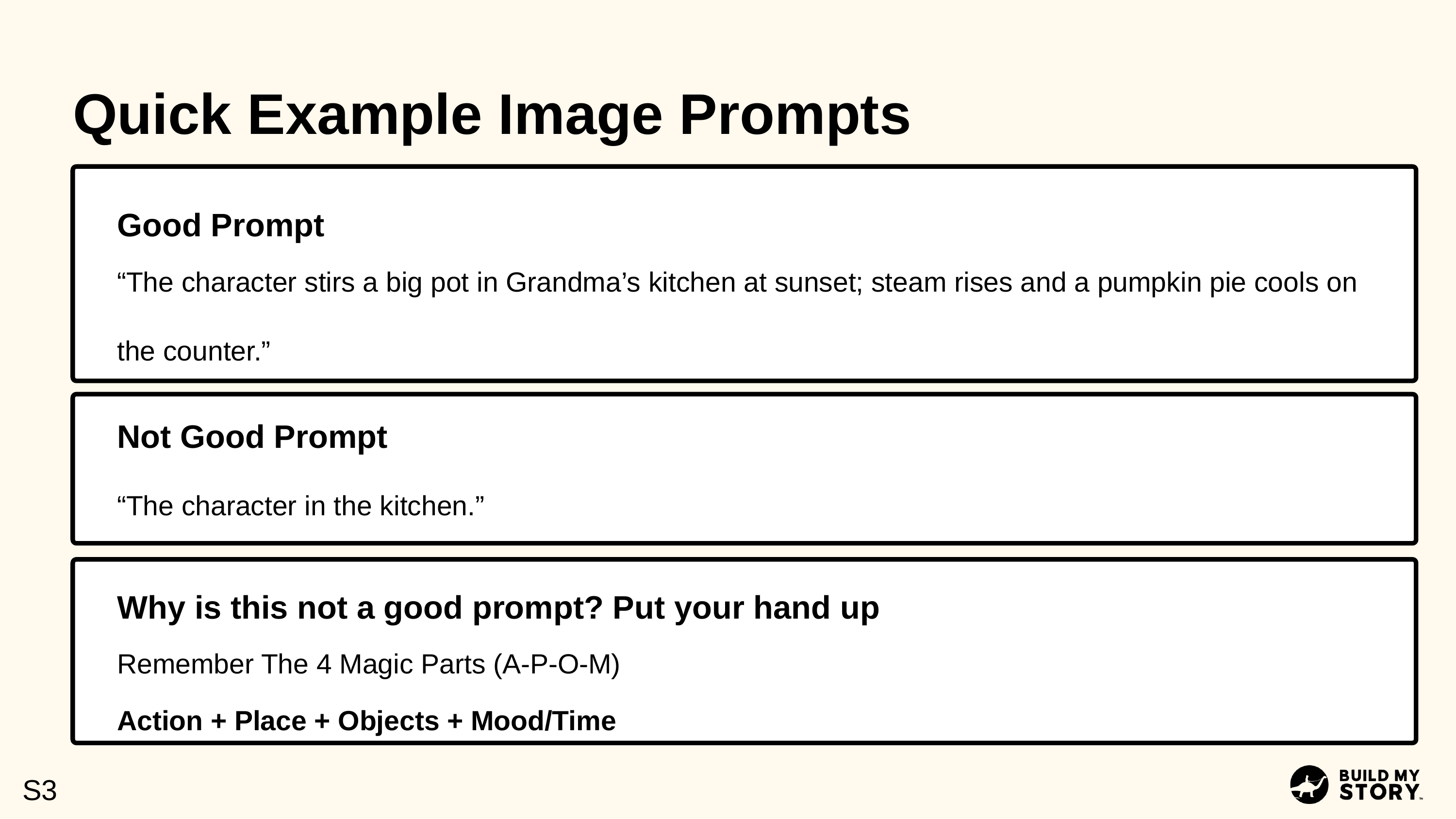

Quick Example Image Prompts
Good Prompt

“The character stirs a big pot in Grandma’s kitchen at sunset; steam rises and a pumpkin pie cools on the counter.”
Not Good Prompt

“The character in the kitchen.”
Why is this not a good prompt? Put your hand up

Remember The 4 Magic Parts (A-P-O-M)
Action + Place + Objects + Mood/Time

S3